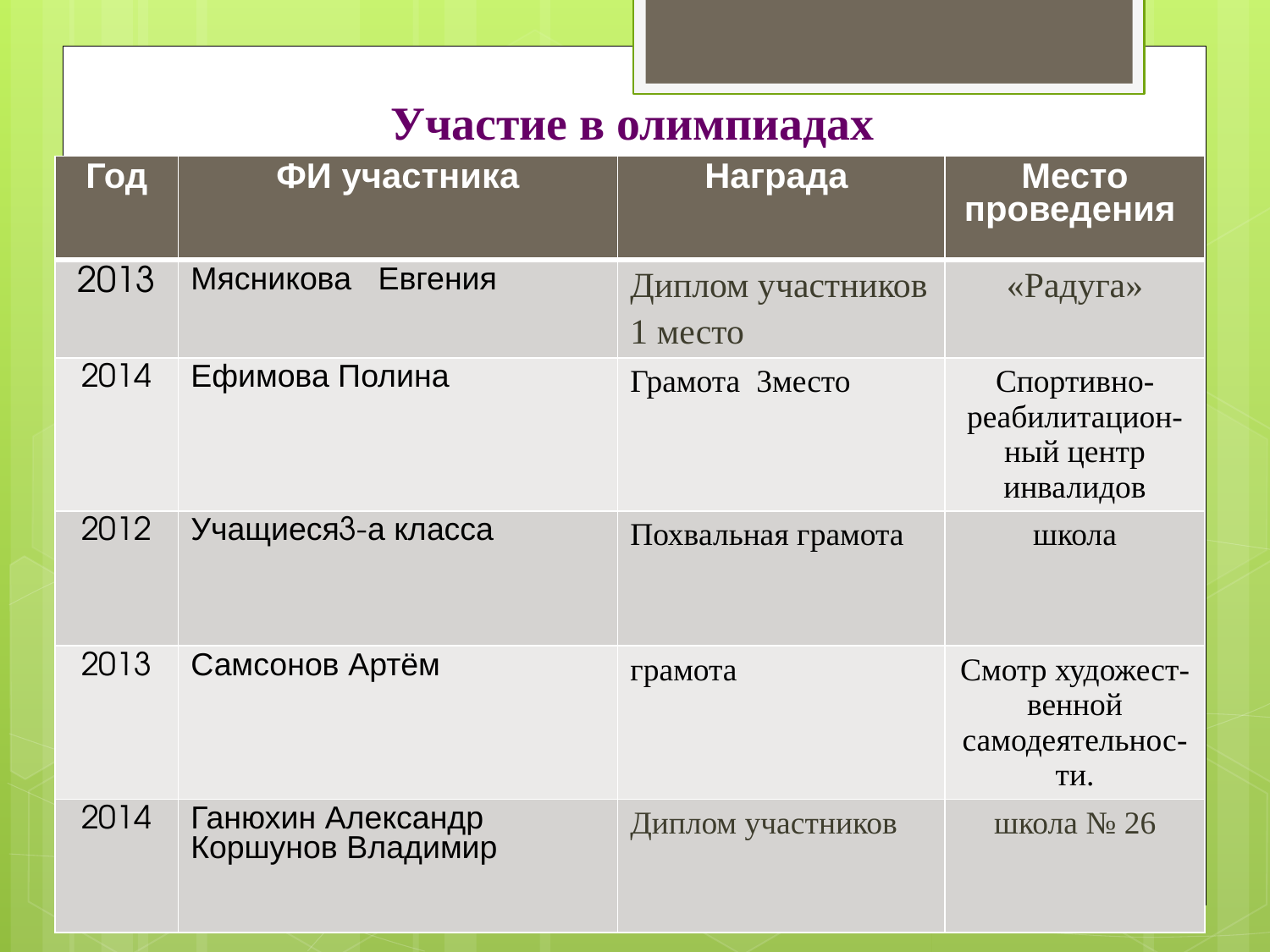

# Участие в олимпиадах
| Год | ФИ участника | Награда | Место проведения |
| --- | --- | --- | --- |
| 2013 | Мясникова Евгения | Диплом участников 1 место | «Радуга» |
| 2014 | Ефимова Полина | Грамота 3место | Спортивно-реабилитацион- ный центр инвалидов |
| 2012 | Учащиеся3-а класса | Похвальная грамота | школа |
| 2013 | Самсонов Артём | грамота | Смотр художест-венной самодеятельнос-ти. |
| 2014 | Ганюхин Александр Коршунов Владимир | Диплом участников | школа № 26 |